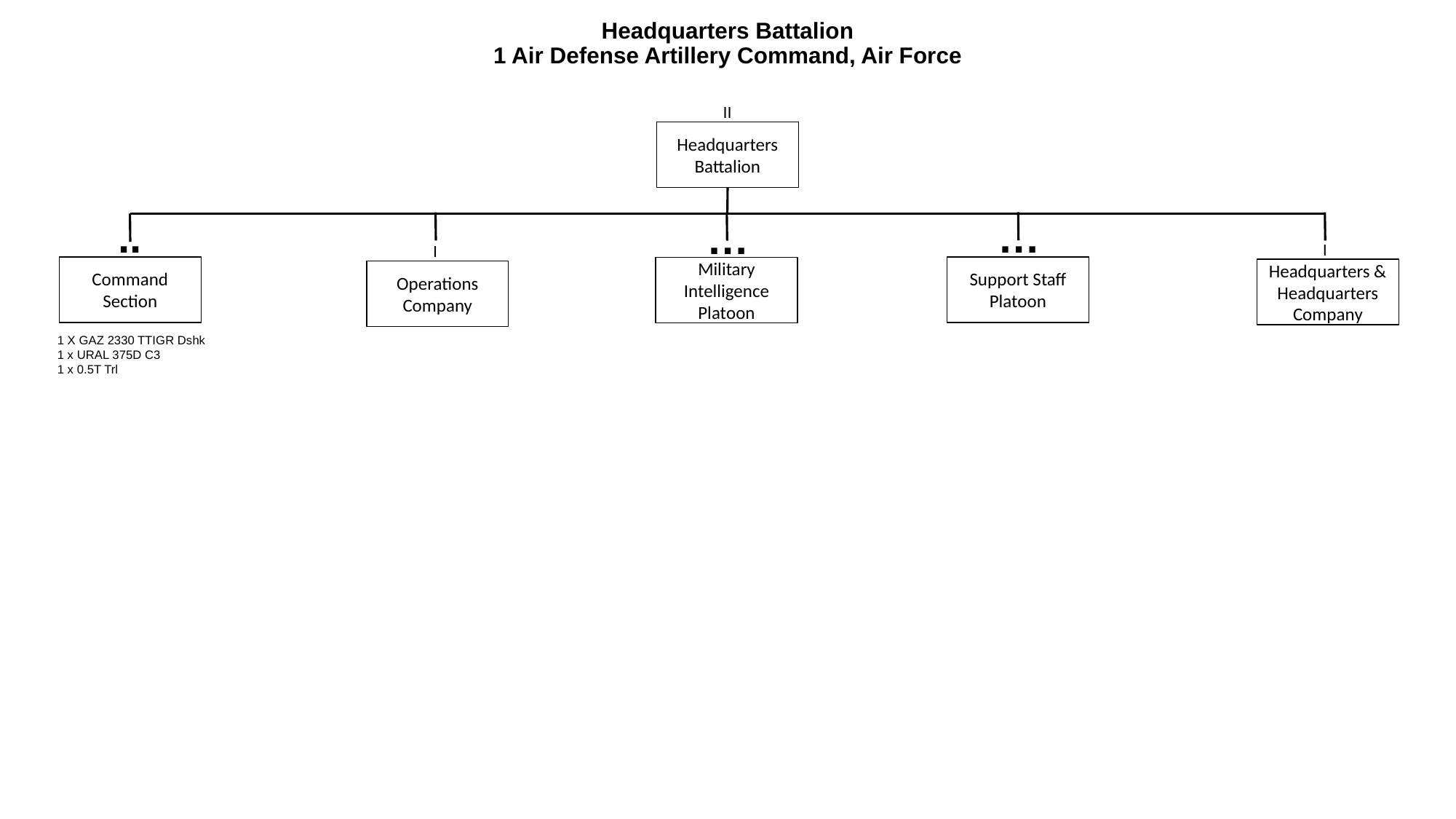

# Headquarters Battalion 1 Air Defense Artillery Command, Air Force
II
Headquarters Battalion
…
..
…
I
I
Command
Section
Support Staff Platoon
Military Intelligence Platoon
Headquarters & Headquarters Company
Operations Company
1 X GAZ 2330 TTIGR Dshk
1 x URAL 375D C3
1 x 0.5T Trl